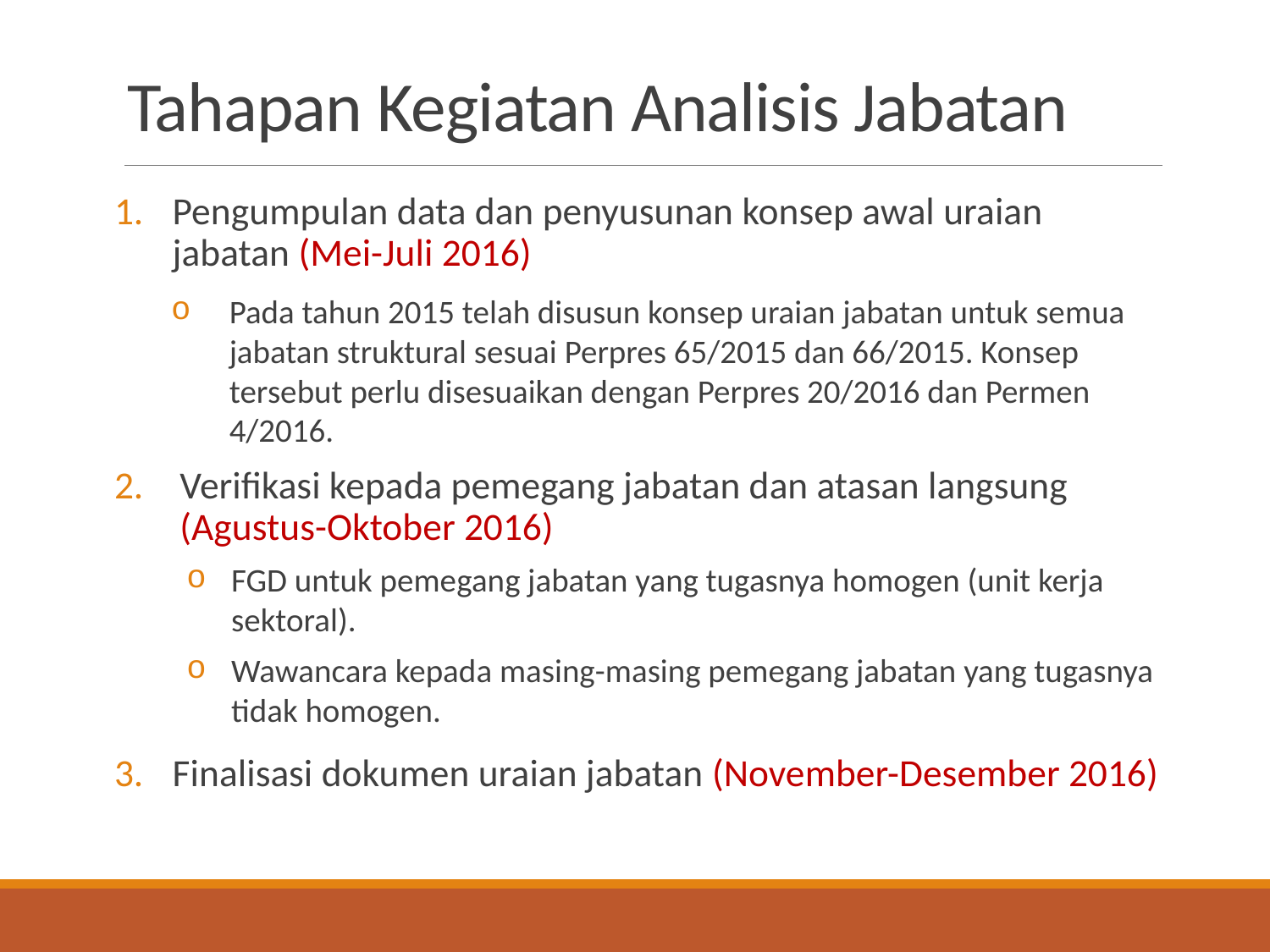

# Tahapan Kegiatan Analisis Jabatan
Pengumpulan data dan penyusunan konsep awal uraian jabatan (Mei-Juli 2016)
Pada tahun 2015 telah disusun konsep uraian jabatan untuk semua jabatan struktural sesuai Perpres 65/2015 dan 66/2015. Konsep tersebut perlu disesuaikan dengan Perpres 20/2016 dan Permen 4/2016.
Verifikasi kepada pemegang jabatan dan atasan langsung (Agustus-Oktober 2016)
FGD untuk pemegang jabatan yang tugasnya homogen (unit kerja sektoral).
Wawancara kepada masing-masing pemegang jabatan yang tugasnya tidak homogen.
Finalisasi dokumen uraian jabatan (November-Desember 2016)